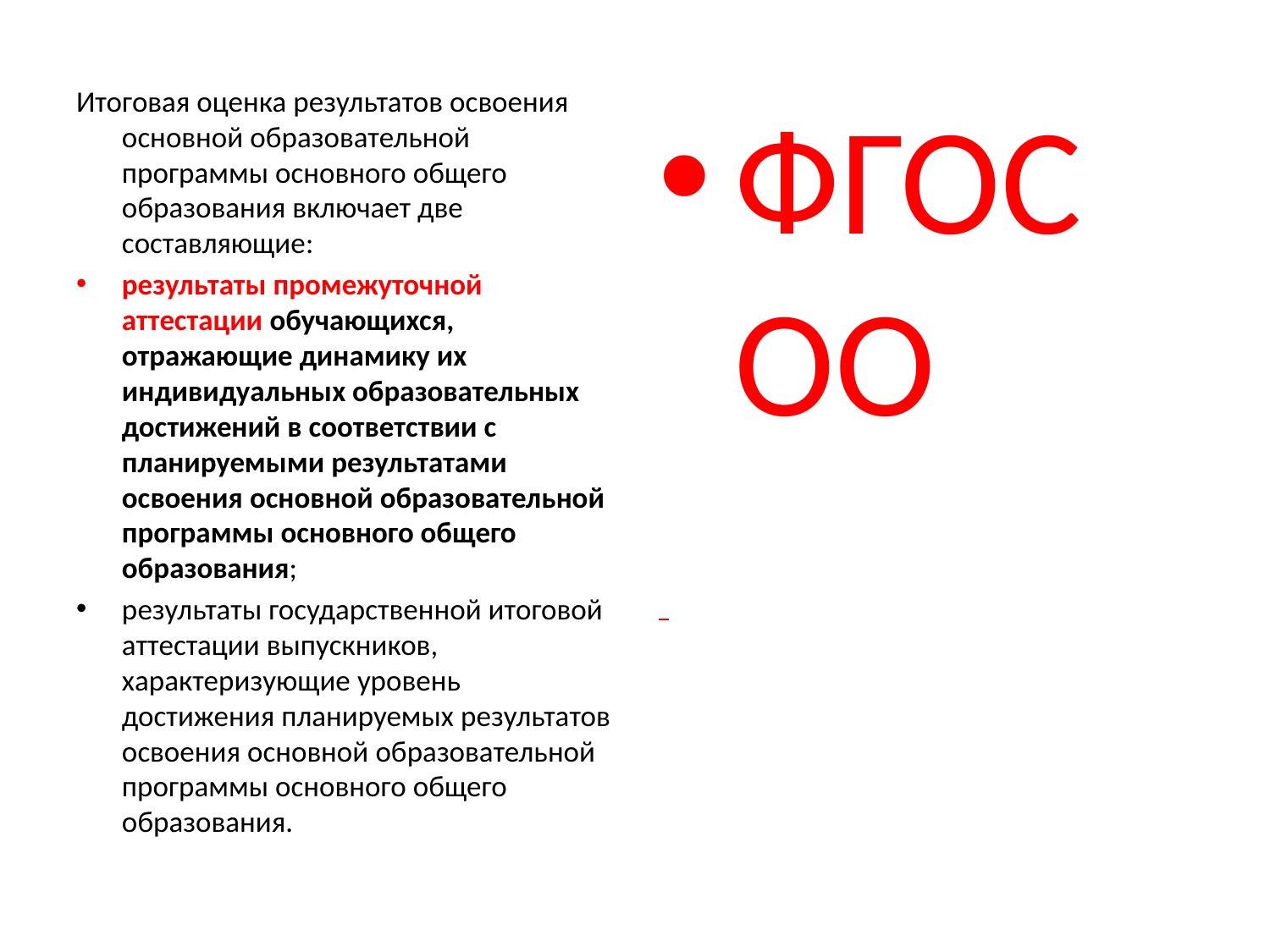

Итоговая оценка результатов освоения основной образовательной программы основного общего образования включает две составляющие:
результаты промежуточной аттестации обучающихся, отражающие динамику их индивидуальных образовательных достижений в соответствии с планируемыми результатами освоения основной образовательной программы основного общего образования;
результаты государственной итоговой аттестации выпускников, характеризующие уровень достижения планируемых результатов освоения основной образовательной программы основного общего образования.
ФГОС ОО